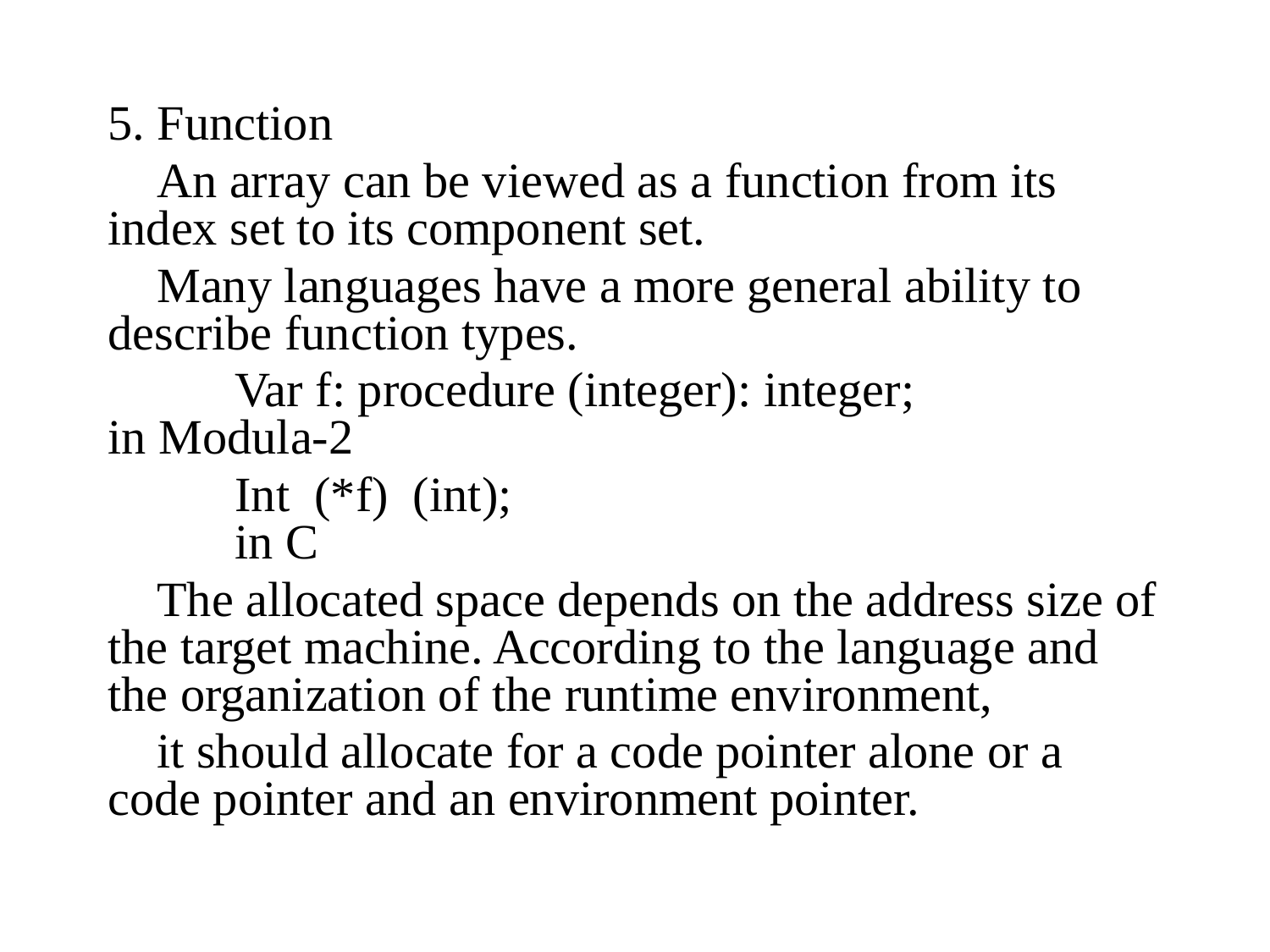

5. Function
    An array can be viewed as a function from its index set to its component set.
    Many languages have a more general ability to describe function types.
	Var f: procedure (integer): integer;		in Modula-2
	Int  (*f)  (int);						in C
    The allocated space depends on the address size of the target machine. According to the language and the organization of the runtime environment,
    it should allocate for a code pointer alone or a code pointer and an environment pointer.